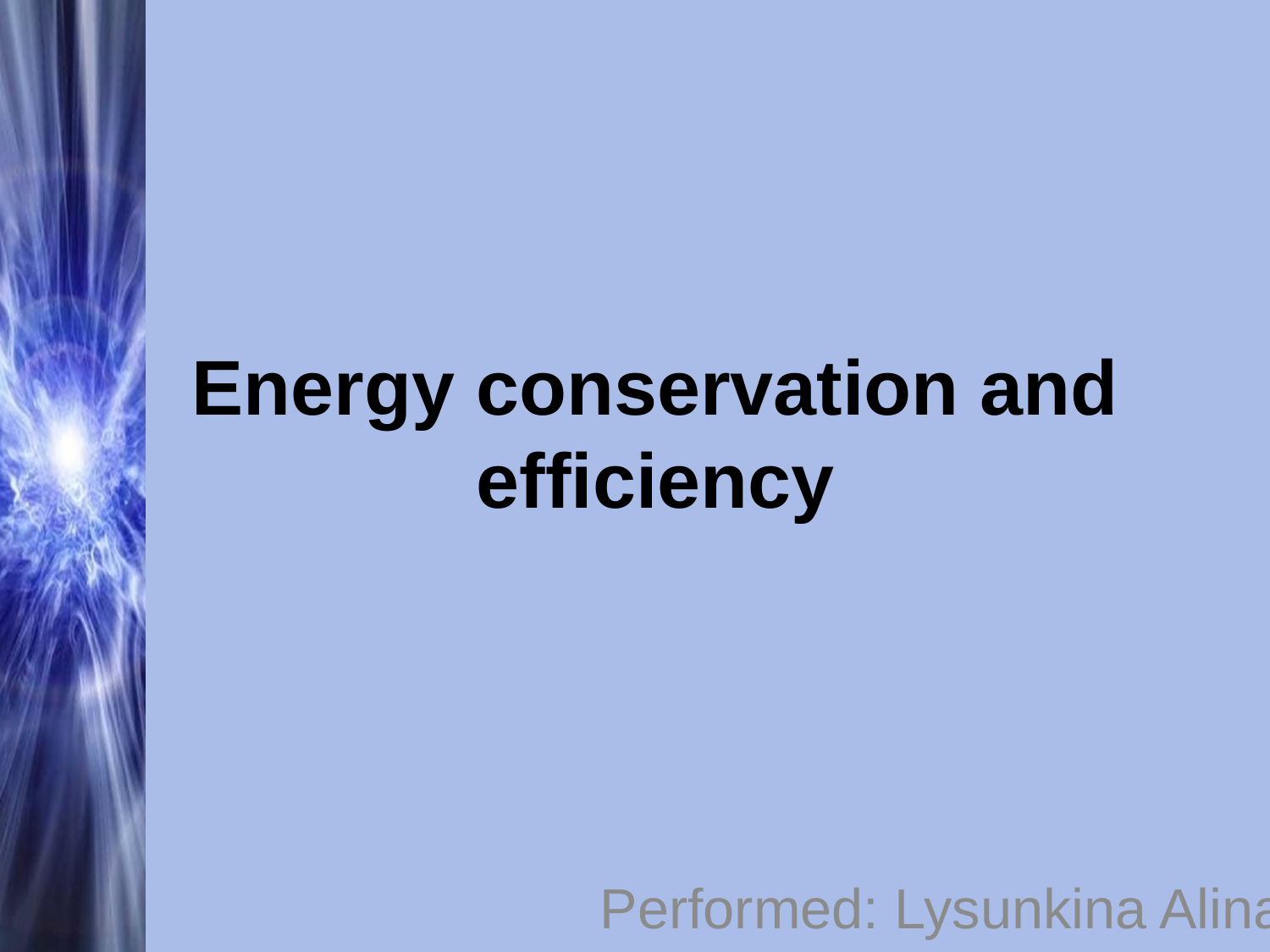

# Energy conservation and efficiency
Performed: Lysunkina Alina